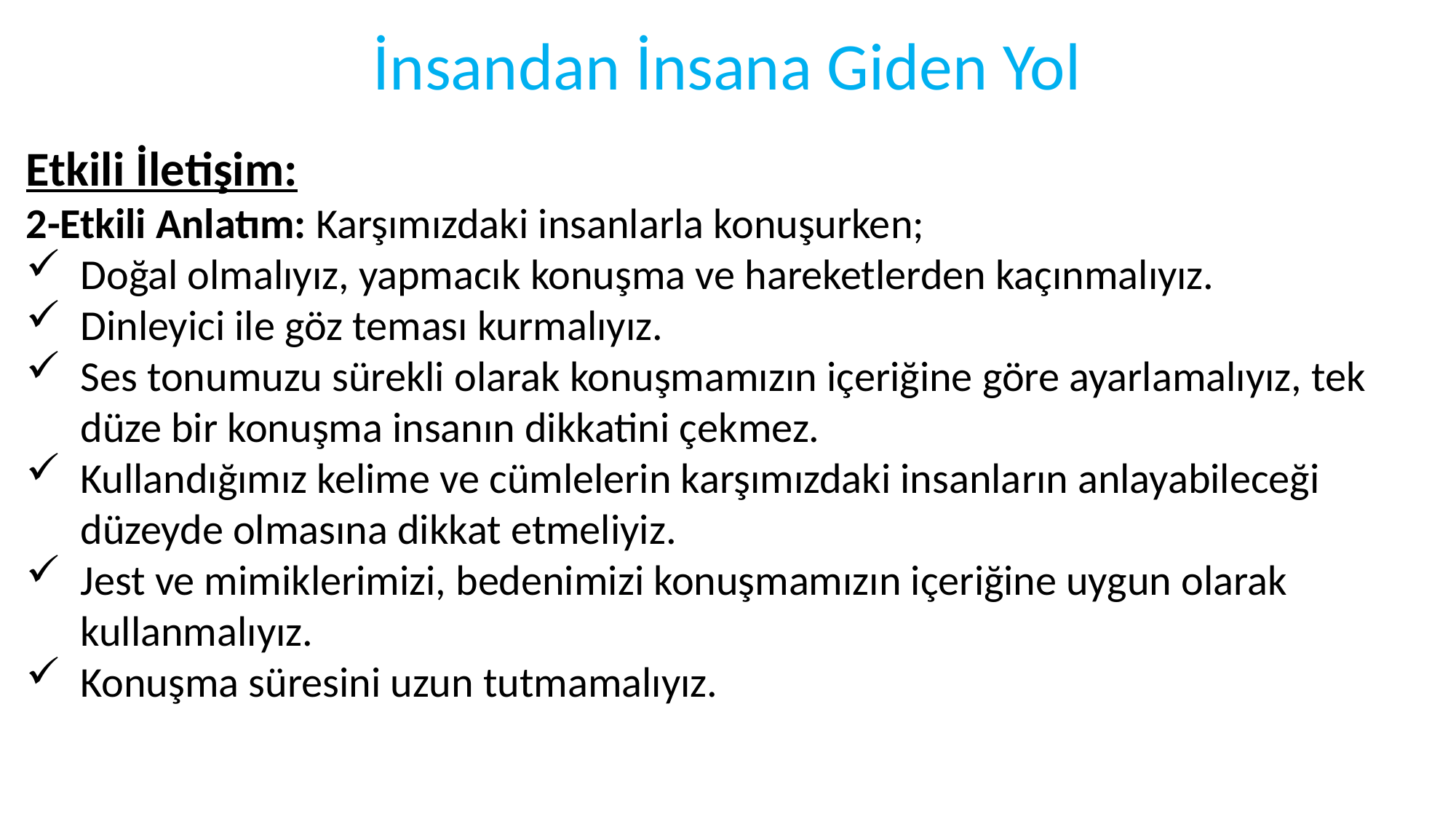

# İnsandan İnsana Giden Yol
Etkili İletişim:
2-Etkili Anlatım: Karşımızdaki insanlarla konuşurken;
Doğal olmalıyız, yapmacık konuşma ve hareketlerden kaçınmalıyız.
Dinleyici ile göz teması kurmalıyız.
Ses tonumuzu sürekli olarak konuşmamızın içeriğine göre ayarlamalıyız, tek düze bir konuşma insanın dikkatini çekmez.
Kullandığımız kelime ve cümlelerin karşımızdaki insanların anlayabileceği düzeyde olmasına dikkat etmeliyiz.
Jest ve mimiklerimizi, bedenimizi konuşmamızın içeriğine uygun olarak kullanmalıyız.
Konuşma süresini uzun tutmamalıyız.